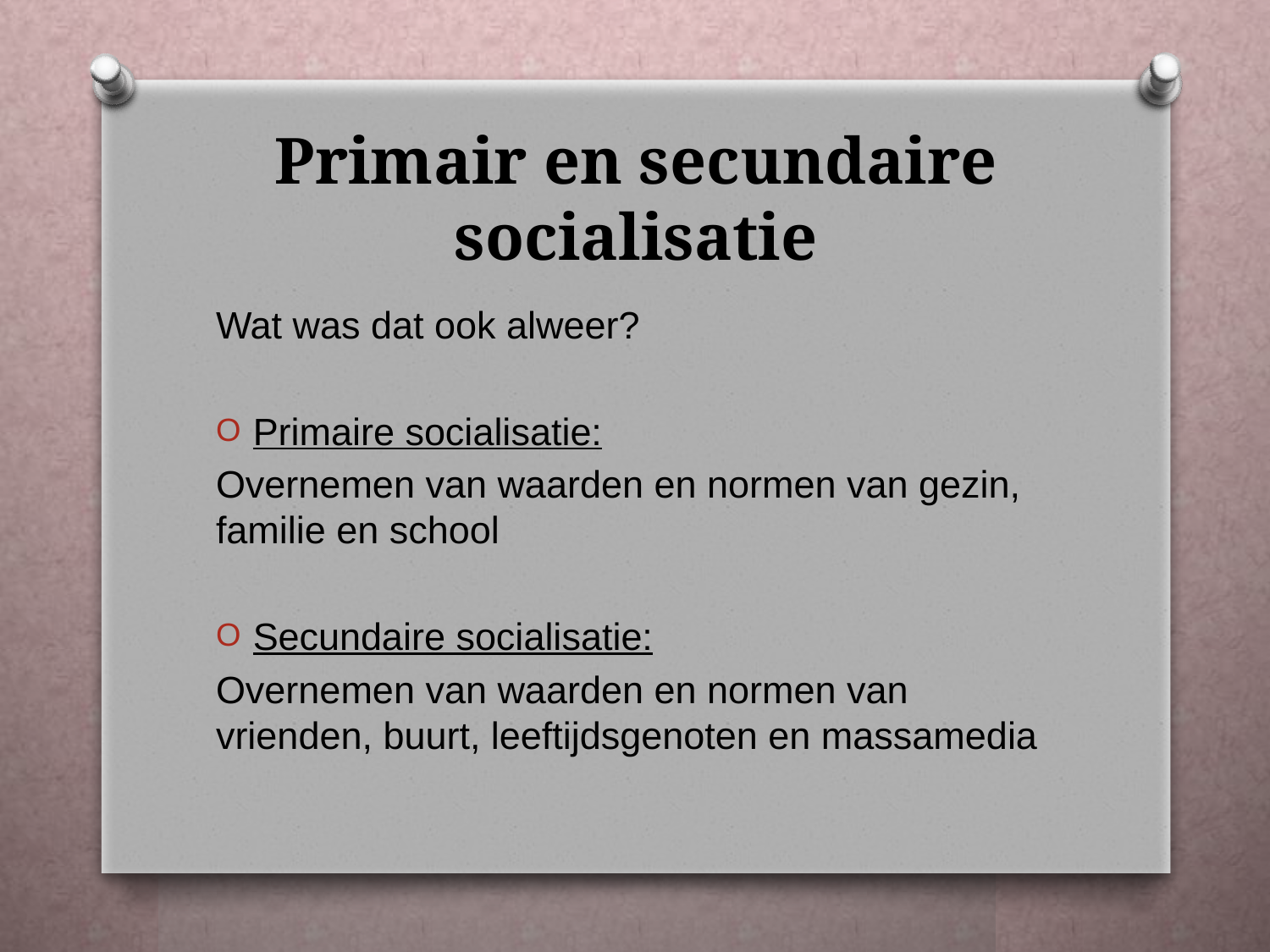

# Primair en secundaire socialisatie
Wat was dat ook alweer?

Primaire socialisatie:
Overnemen van waarden en normen van gezin, familie en school

Secundaire socialisatie:
Overnemen van waarden en normen van vrienden, buurt, leeftijdsgenoten en massamedia